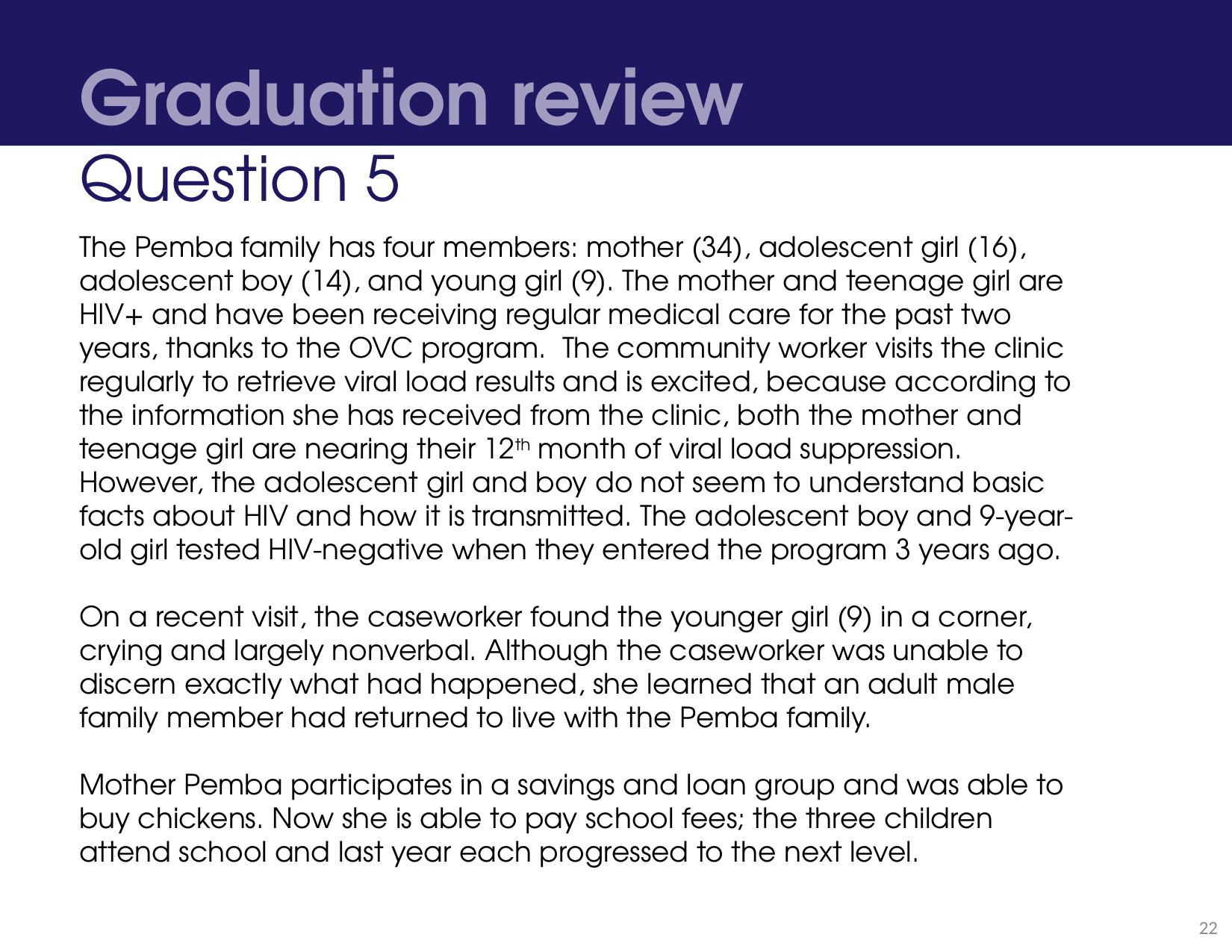

# Graduation review
Question 5
The Pemba family has four members: mother (34), adolescent girl (16), adolescent boy (14), and young girl (9). The mother and teenage girl are HIV+ and have been receiving regular medical care for the past two years, thanks to the OVC program.  The community worker visits the clinic regularly to retrieve viral load results and is excited, because according to the information she has received from the clinic, both the mother and teenage girl are nearing their 12th month of viral load suppression. However, the adolescent girl and boy do not seem to understand basic facts about HIV and how it is transmitted. The adolescent boy and 9-year-old girl tested HIV-negative when they entered the program 3 years ago.

On a recent visit, the caseworker found the younger girl (9) in a corner, crying and largely nonverbal. Although the caseworker was unable to discern exactly what had happened, she learned that an adult male family member had returned to live with the Pemba family.

Mother Pemba participates in a savings and loan group and was able to buy chickens. Now she is able to pay school fees; the three children attend school and last year each progressed to the next level.

22